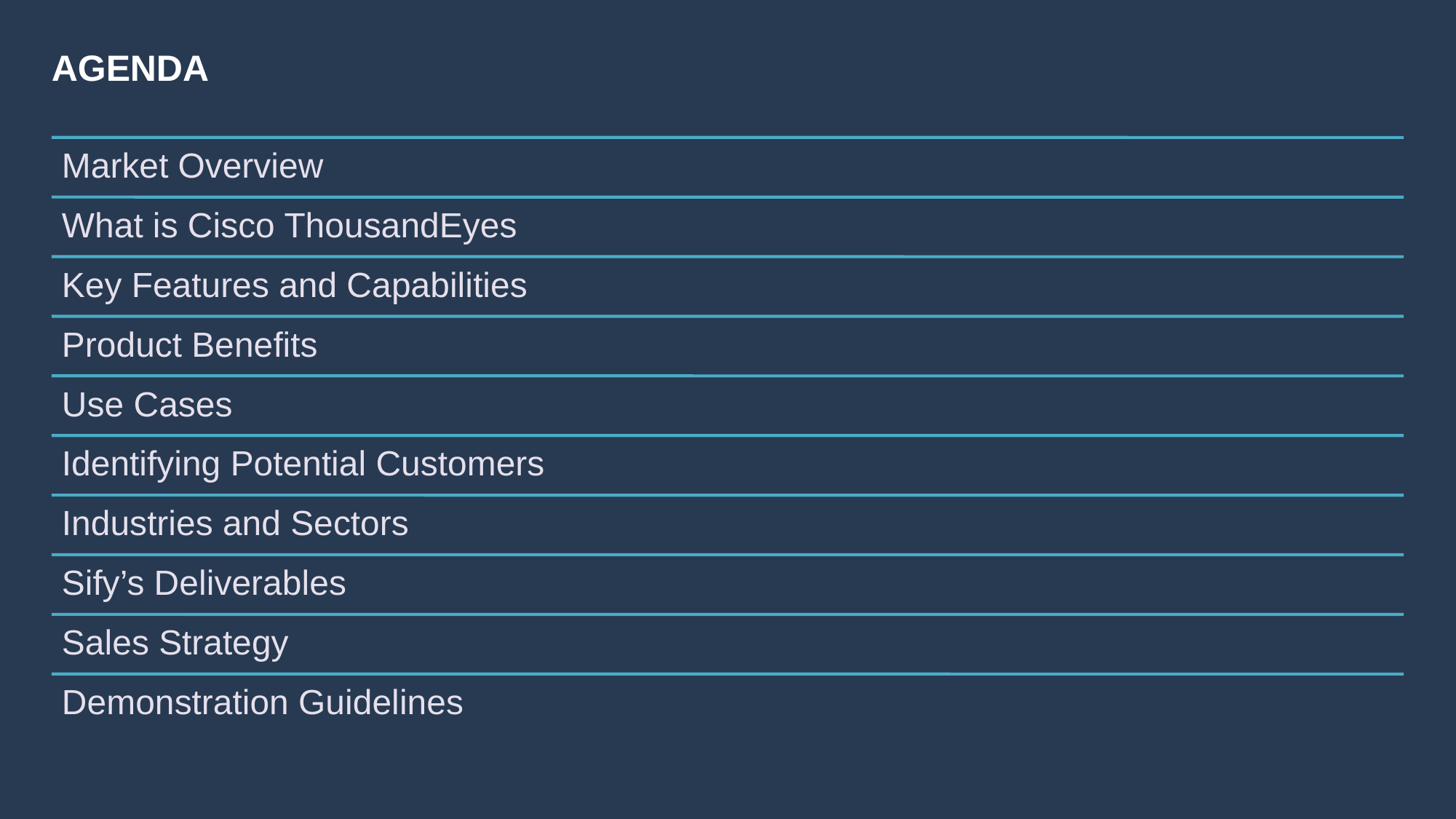

# AGENDA
Market Overview
What is Cisco ThousandEyes
Key Features and Capabilities
Product Benefits
Use Cases
Identifying Potential Customers
Industries and Sectors
Sify’s Deliverables
Sales Strategy
Demonstration Guidelines